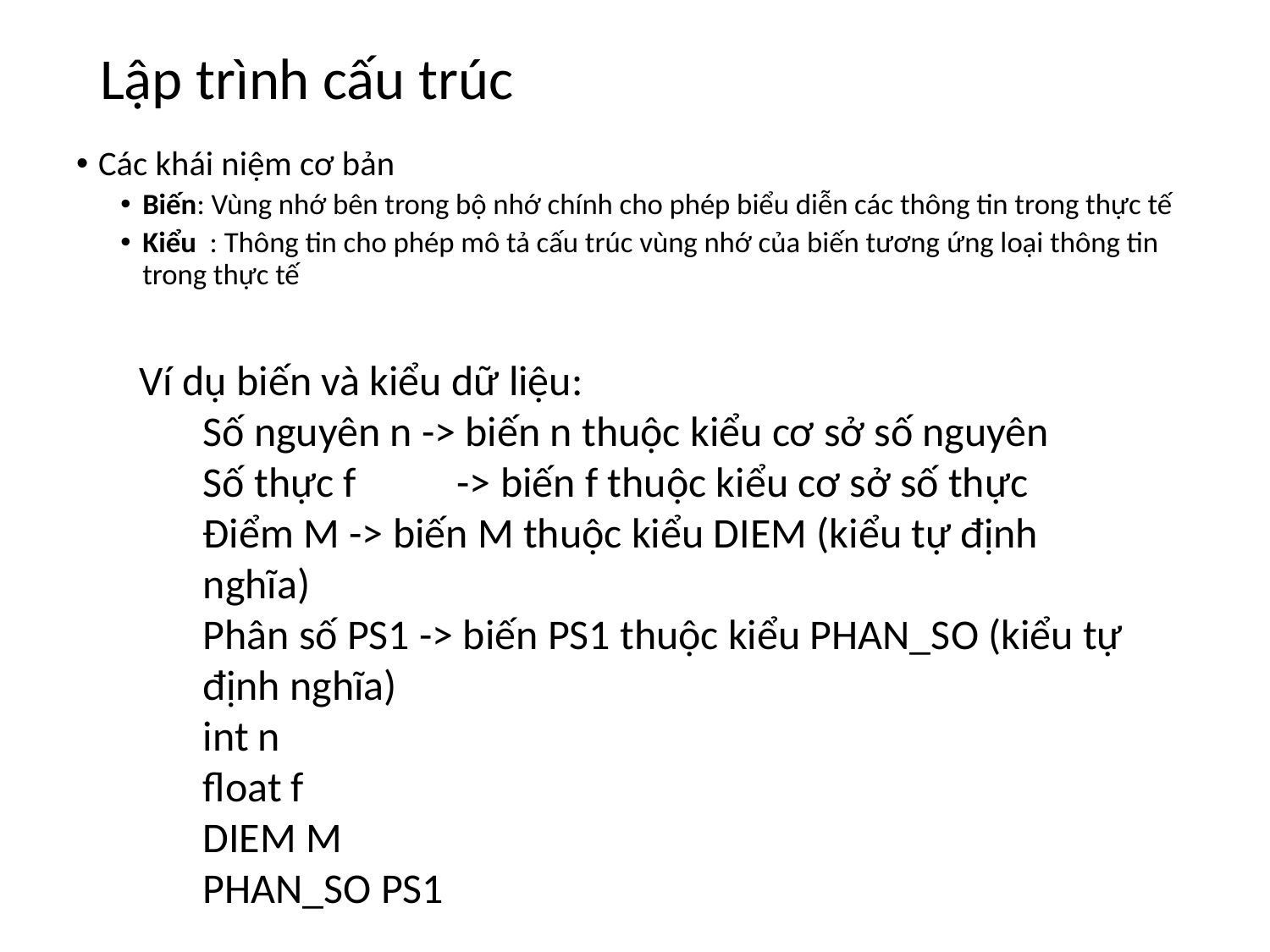

# Lập trình cấu trúc
Các khái niệm cơ bản
Biến: Vùng nhớ bên trong bộ nhớ chính cho phép biểu diễn các thông tin trong thực tế
Kiểu  : Thông tin cho phép mô tả cấu trúc vùng nhớ của biến tương ứng loại thông tin trong thực tế
Ví dụ biến và kiểu dữ liệu:
Số nguyên n -> biến n thuộc kiểu cơ sở số nguyên
Số thực f	-> biến f thuộc kiểu cơ sở số thực
Điểm M -> biến M thuộc kiểu DIEM (kiểu tự định nghĩa)
Phân số PS1 -> biến PS1 thuộc kiểu PHAN_SO (kiểu tự định nghĩa)
int n
float f
DIEM M
PHAN_SO PS1